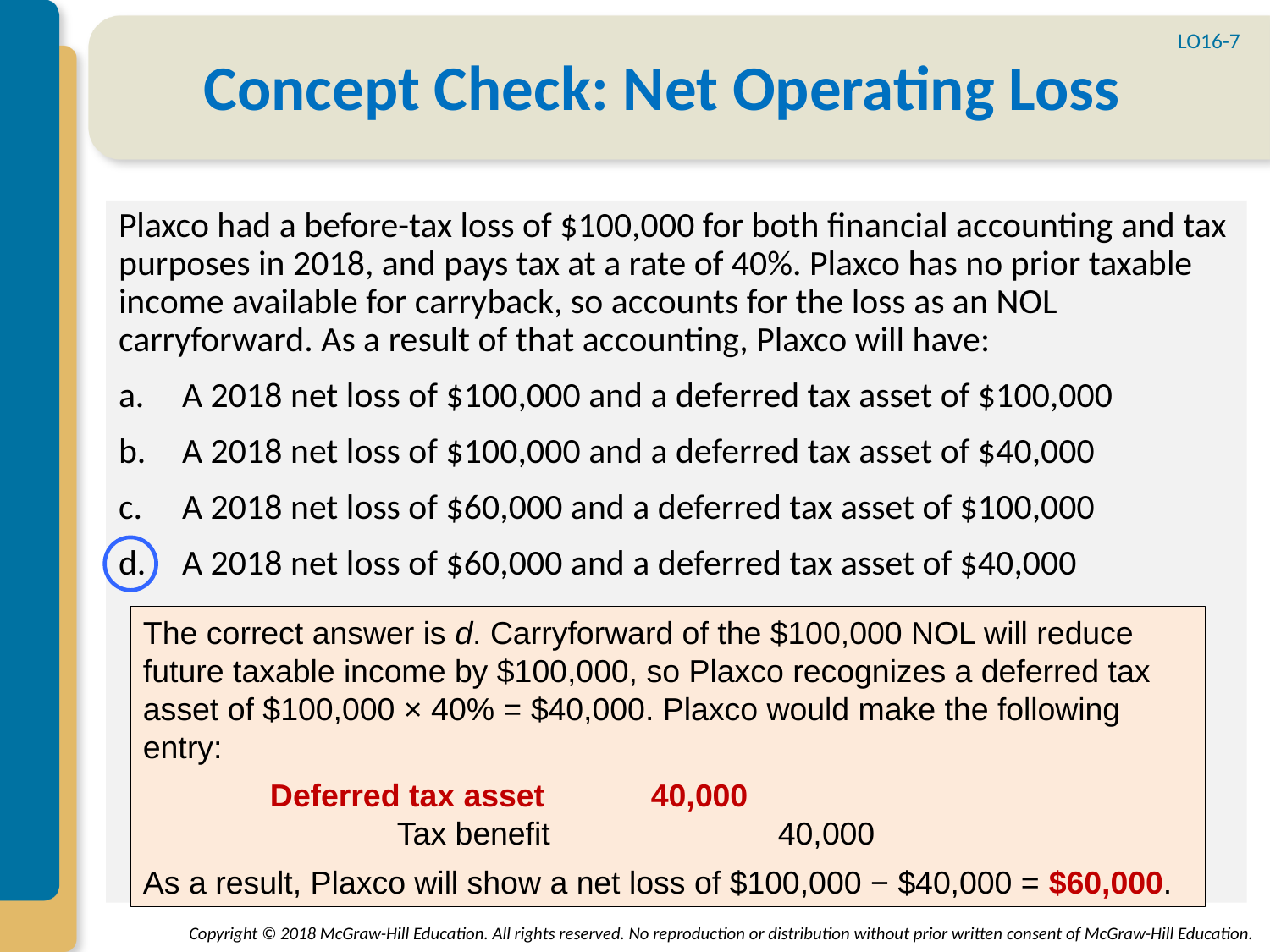

LO16-7
# Concept Check: Net Operating Loss
Plaxco had a before-tax loss of $100,000 for both financial accounting and tax purposes in 2018, and pays tax at a rate of 40%. Plaxco has no prior taxable income available for carryback, so accounts for the loss as an NOL carryforward. As a result of that accounting, Plaxco will have:
A 2018 net loss of $100,000 and a deferred tax asset of $100,000
A 2018 net loss of $100,000 and a deferred tax asset of $40,000
A 2018 net loss of $60,000 and a deferred tax asset of $100,000
A 2018 net loss of $60,000 and a deferred tax asset of $40,000

The correct answer is d. Carryforward of the $100,000 NOL will reduce future taxable income by $100,000, so Plaxco recognizes a deferred tax asset of $100,000 × 40% = $40,000. Plaxco would make the following entry:
	Deferred tax asset	40,000
		Tax benefit		40,000
As a result, Plaxco will show a net loss of $100,000 − $40,000 = $60,000.